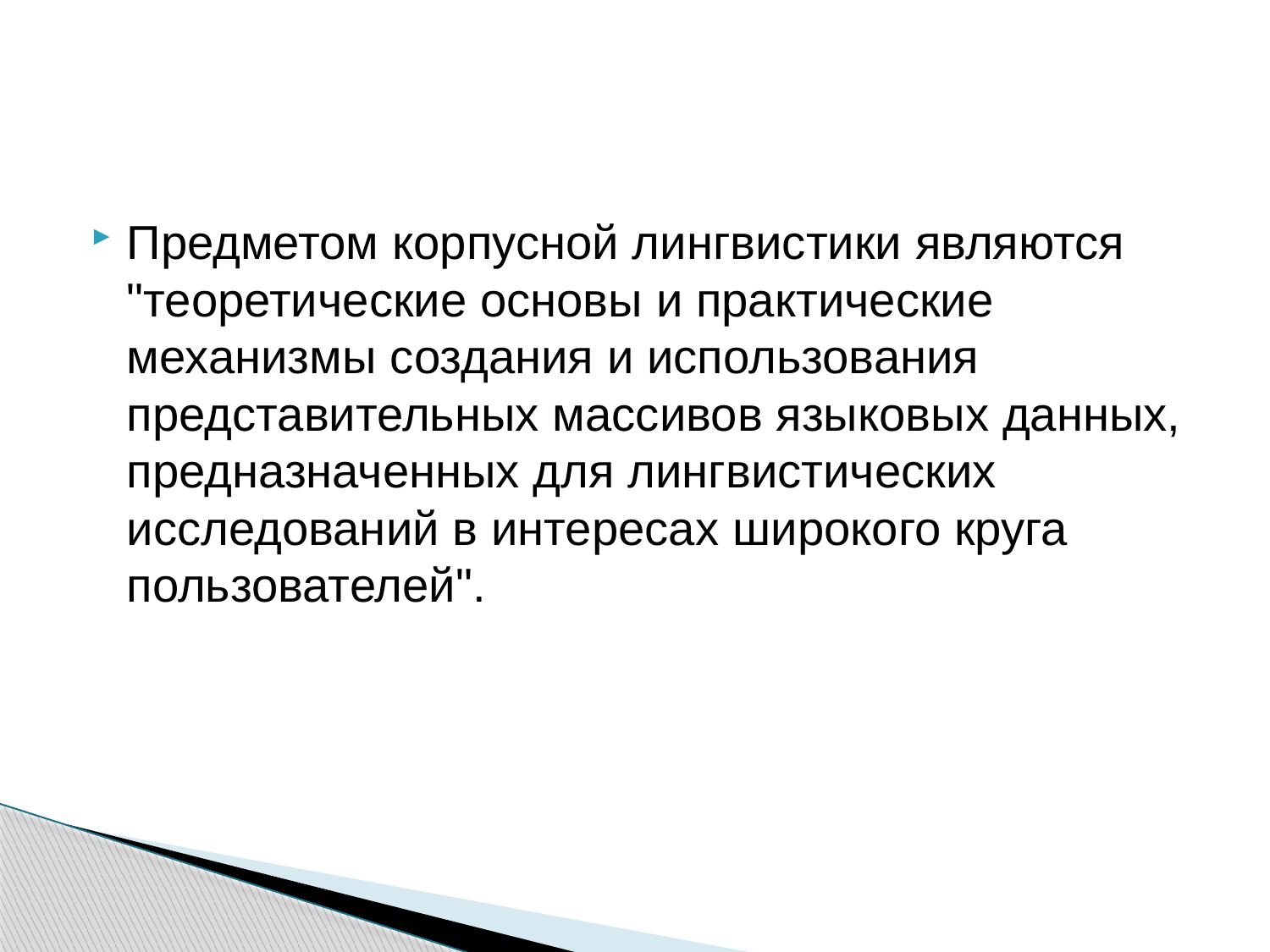

#
Предметом корпусной лингвистики являются "теоретические основы и практические механизмы создания и использования представительных массивов языковых данных, предназначенных для лингвистических исследований в интересах широкого круга пользователей".